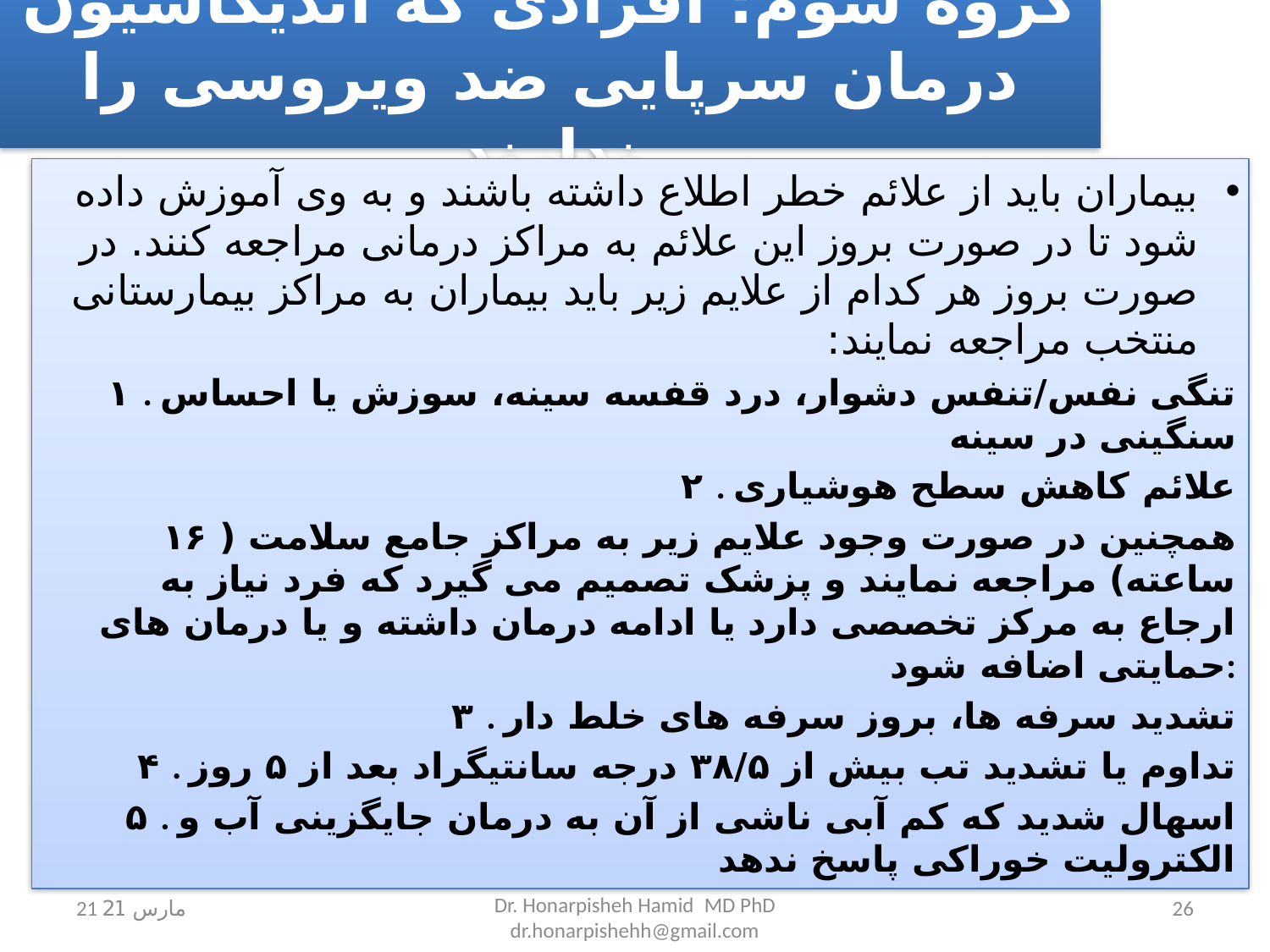

# گروه سوم: افرادی که اندیکاسیون درمان سرپایی ضد ویروسی را ندارند
بیماران باید از علائم خطر اطلاع داشته باشند و به وی آموزش داده شود تا در صورت بروز این علائم به مراکز درمانی مراجعه کنند. در صورت بروز هر کدام از علایم زیر باید بیماران به مراکز بیمارستانی منتخب مراجعه نمایند:
۱ . تنگی نفس/تنفس دشوار، درد قفسه سینه، سوزش یا احساس سنگینی در سینه
۲ . علائم کاهش سطح هوشیاری
همچنین در صورت وجود علایم زیر به مراکز جامع سلامت ( ۱۶ ساعته) مراجعه نمایند و پزشک تصمیم می گیرد که فرد نیاز به ارجاع به مرکز تخصصی دارد یا ادامه درمان داشته و یا درمان های حمایتی اضافه شود:
۳ . تشدید سرفه ها، بروز سرفه های خلط دار
۴ . تداوم یا تشدید تب بیش از ۳۸/۵ درجه سانتیگراد بعد از ۵ روز
۵ . اسهال شدید که کم آبی ناشی از آن به درمان جایگزینی آب و الکترولیت خوراکی پاسخ ندهد
21 مارس 21
Dr. Honarpisheh Hamid  MD PhD dr.honarpishehh@gmail.com
26